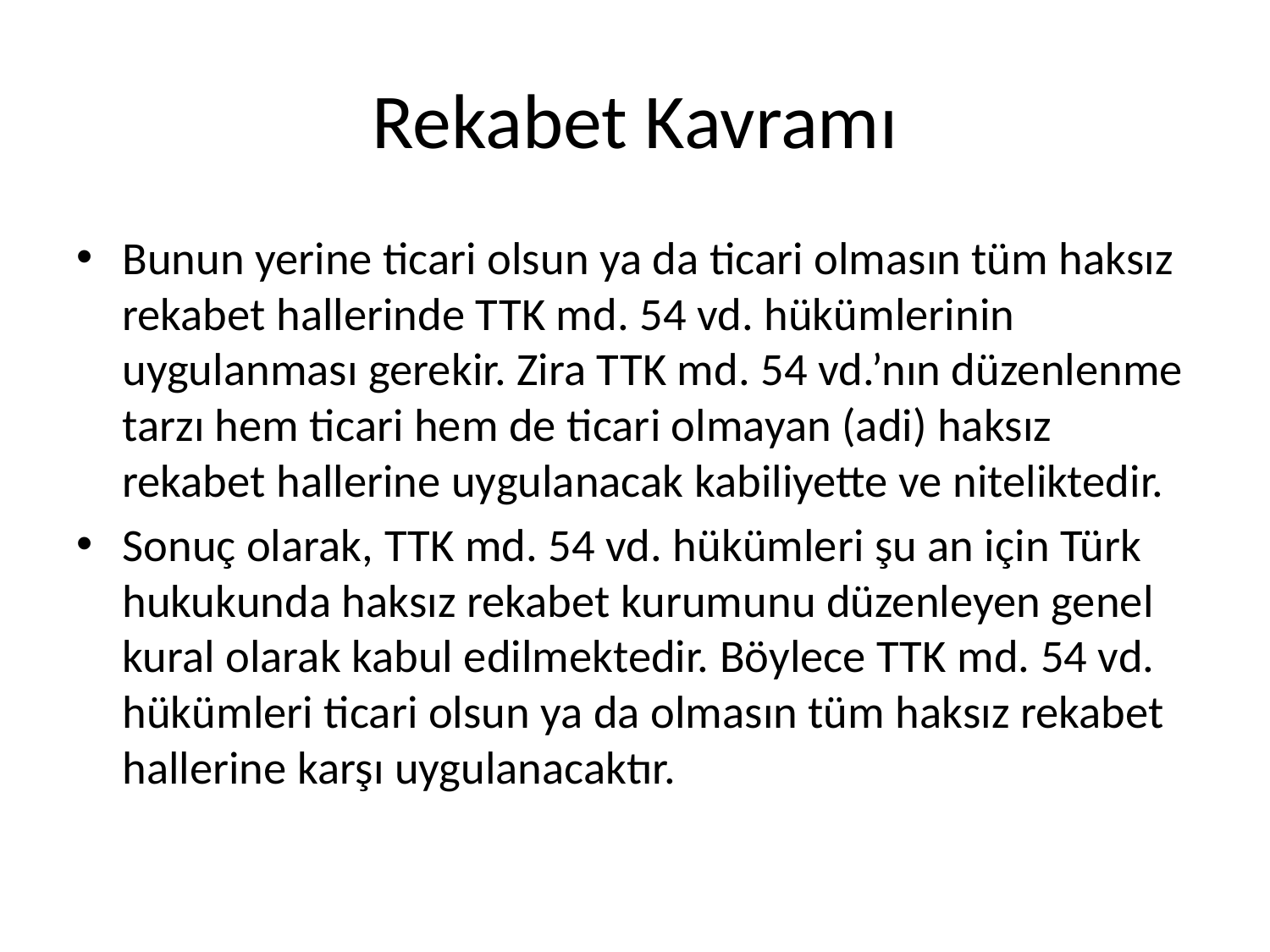

# Rekabet Kavramı
Bunun yerine ticari olsun ya da ticari olmasın tüm haksız rekabet hallerinde TTK md. 54 vd. hükümlerinin uygulanması gerekir. Zira TTK md. 54 vd.’nın düzenlenme tarzı hem ticari hem de ticari olmayan (adi) haksız rekabet hallerine uygulanacak kabiliyette ve niteliktedir.
Sonuç olarak, TTK md. 54 vd. hükümleri şu an için Türk hukukunda haksız rekabet kurumunu düzenleyen genel kural olarak kabul edilmektedir. Böylece TTK md. 54 vd. hükümleri ticari olsun ya da olmasın tüm haksız rekabet hallerine karşı uygulanacaktır.